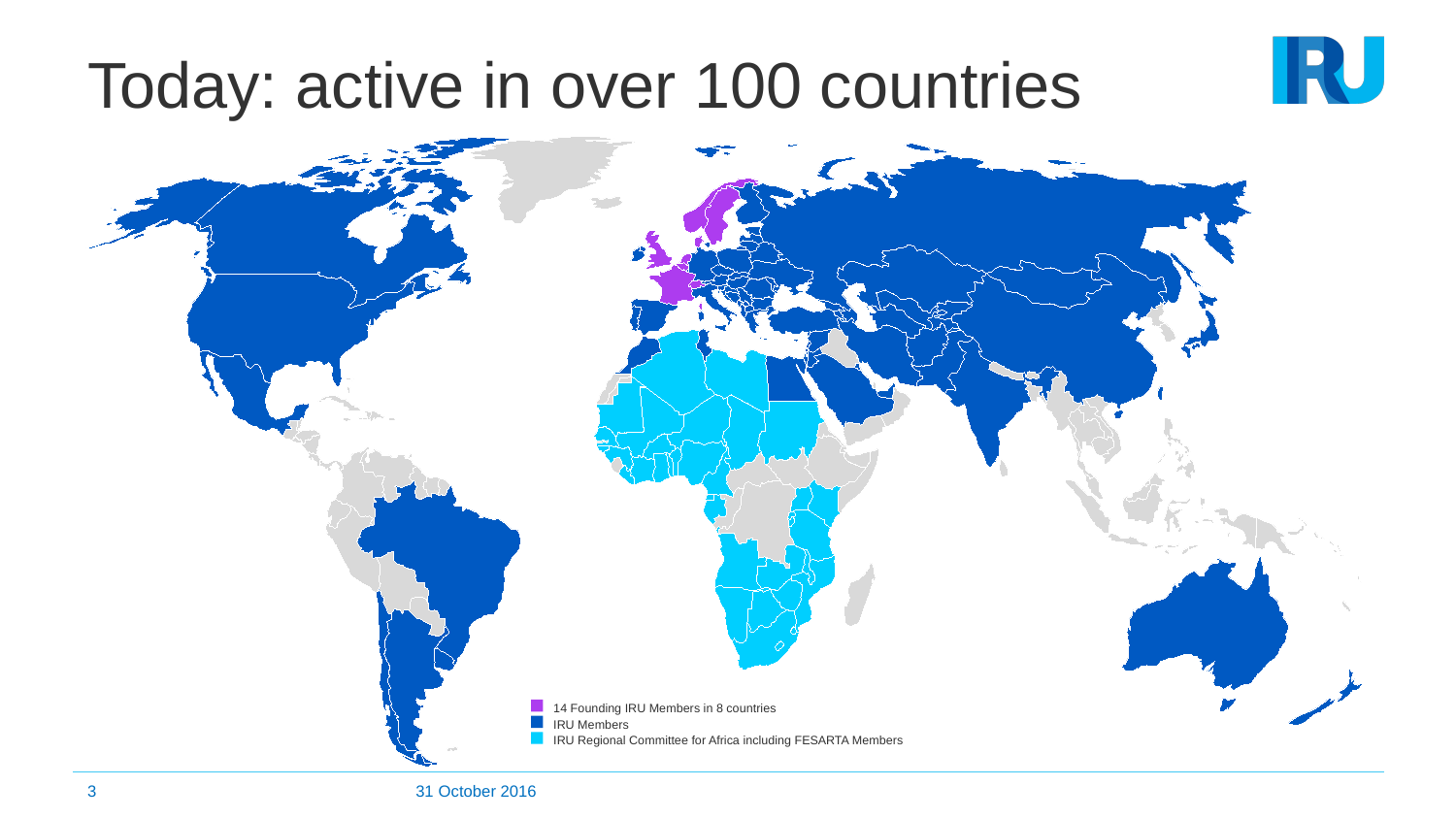

# Today: active in over 100 countries

14 Founding IRU Members in 8 countries

IRU Members

IRU Regional Committee for Africa including FESARTA Members

3
31 October 2016